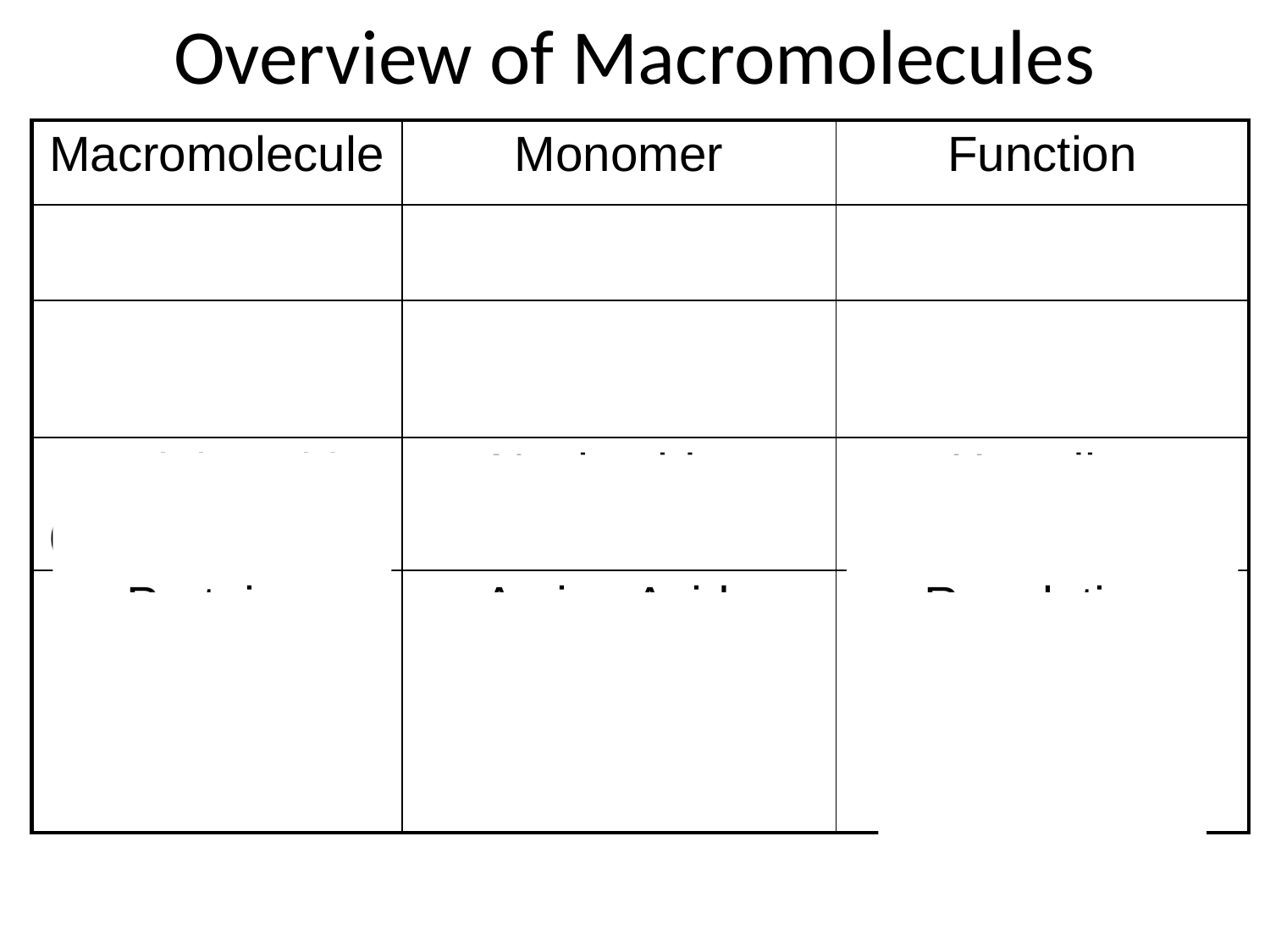

# Overview of Macromolecules
| Macromolecule | Monomer | Function |
| --- | --- | --- |
| Carbohydrates | Monosaccharides | Energy |
| Lipids | Glycerol and Fatty acids | Energy Structure |
| Nucleic Acids (DNA and RNA) | Nucleotides | Heredity Protein Synthesis |
| Proteins | Amino Acids | Regulation Structure Transport Protection |